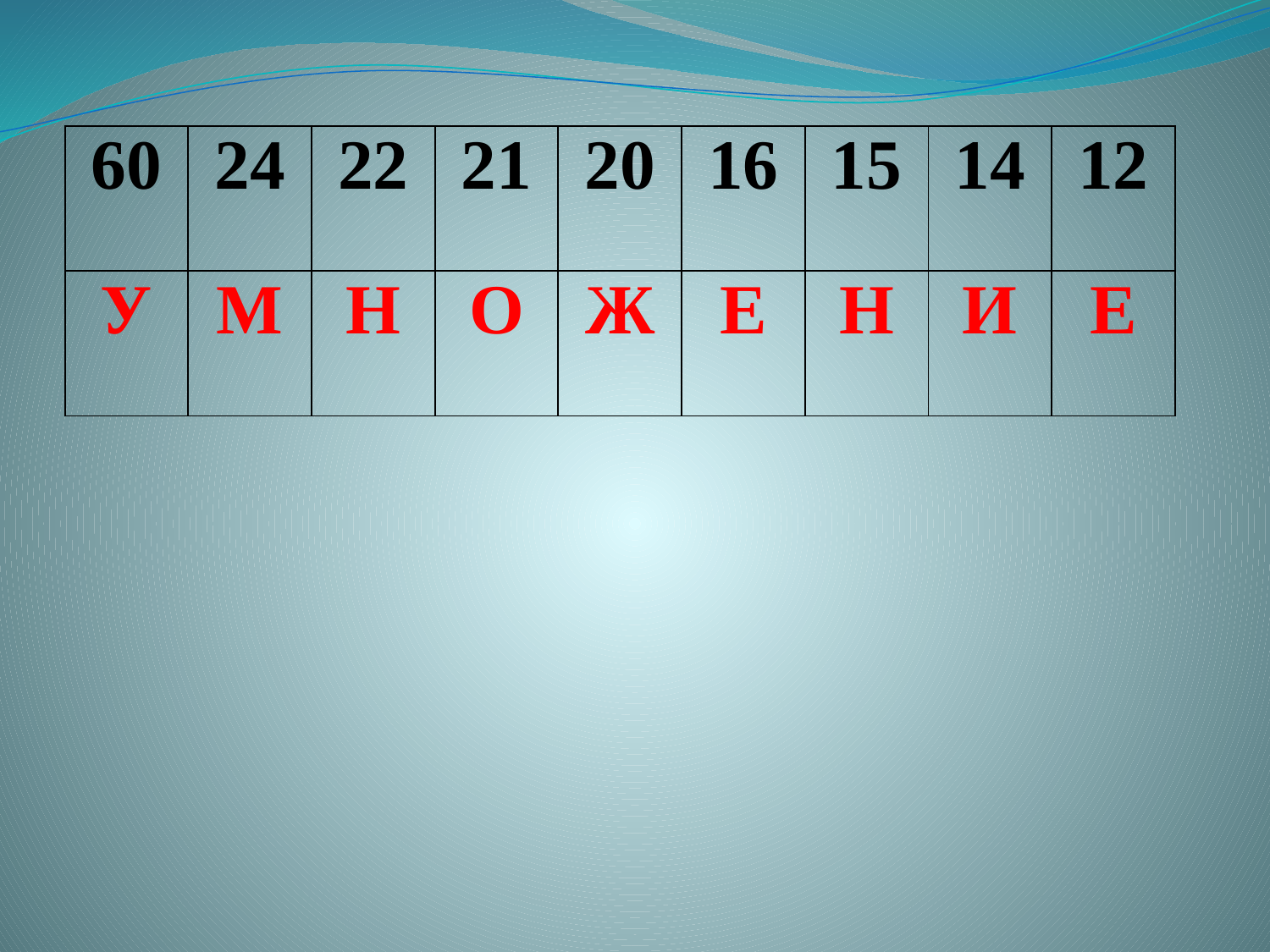

| 60 | 24 | 22 | 21 | 20 | 16 | 15 | 14 | 12 |
| --- | --- | --- | --- | --- | --- | --- | --- | --- |
| У | М | Н | О | Ж | Е | Н | И | Е |